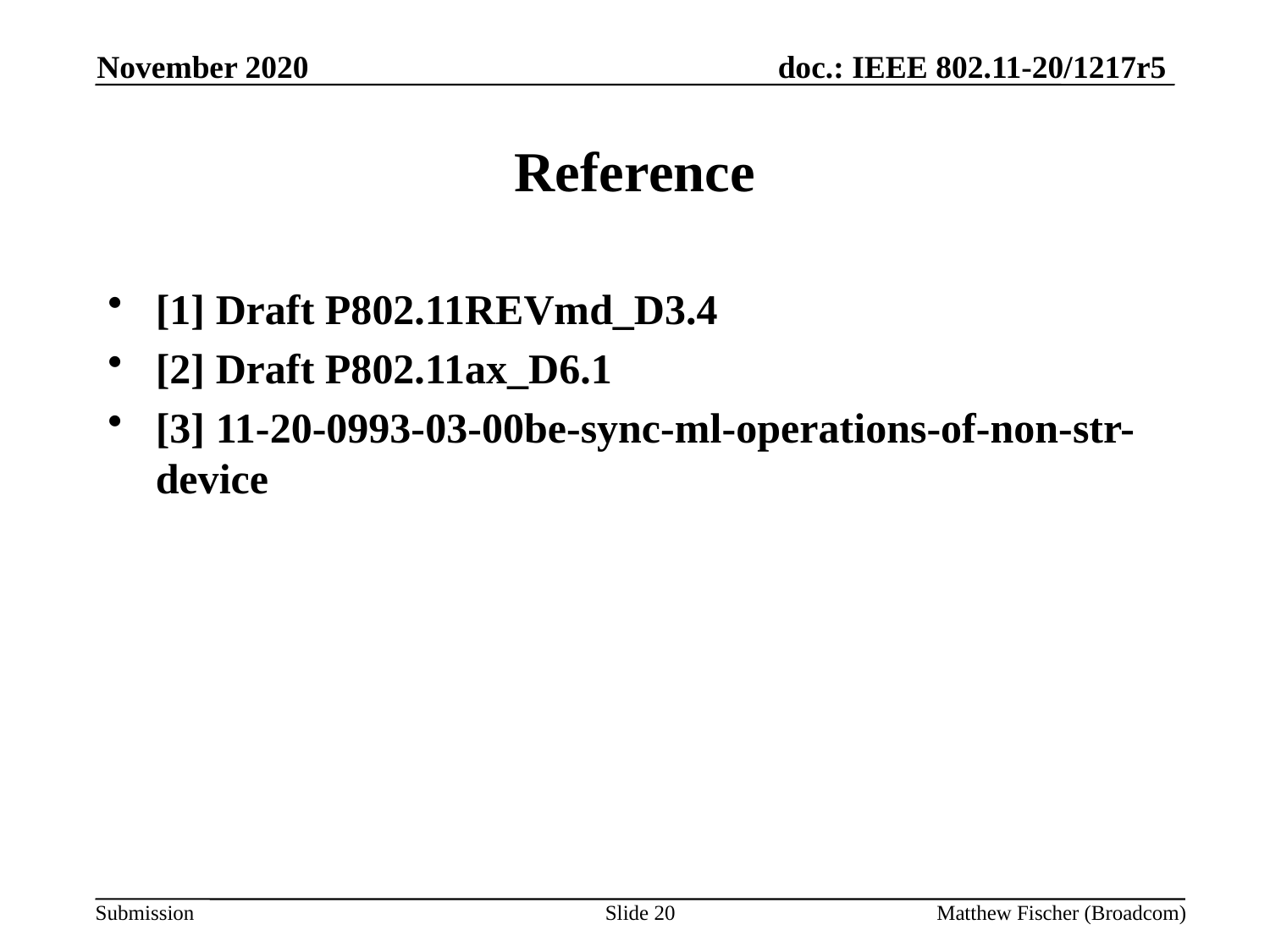

November 2020
# Reference
[1] Draft P802.11REVmd_D3.4
[2] Draft P802.11ax_D6.1
[3] 11-20-0993-03-00be-sync-ml-operations-of-non-str-device

Slide 20
Matthew Fischer (Broadcom)